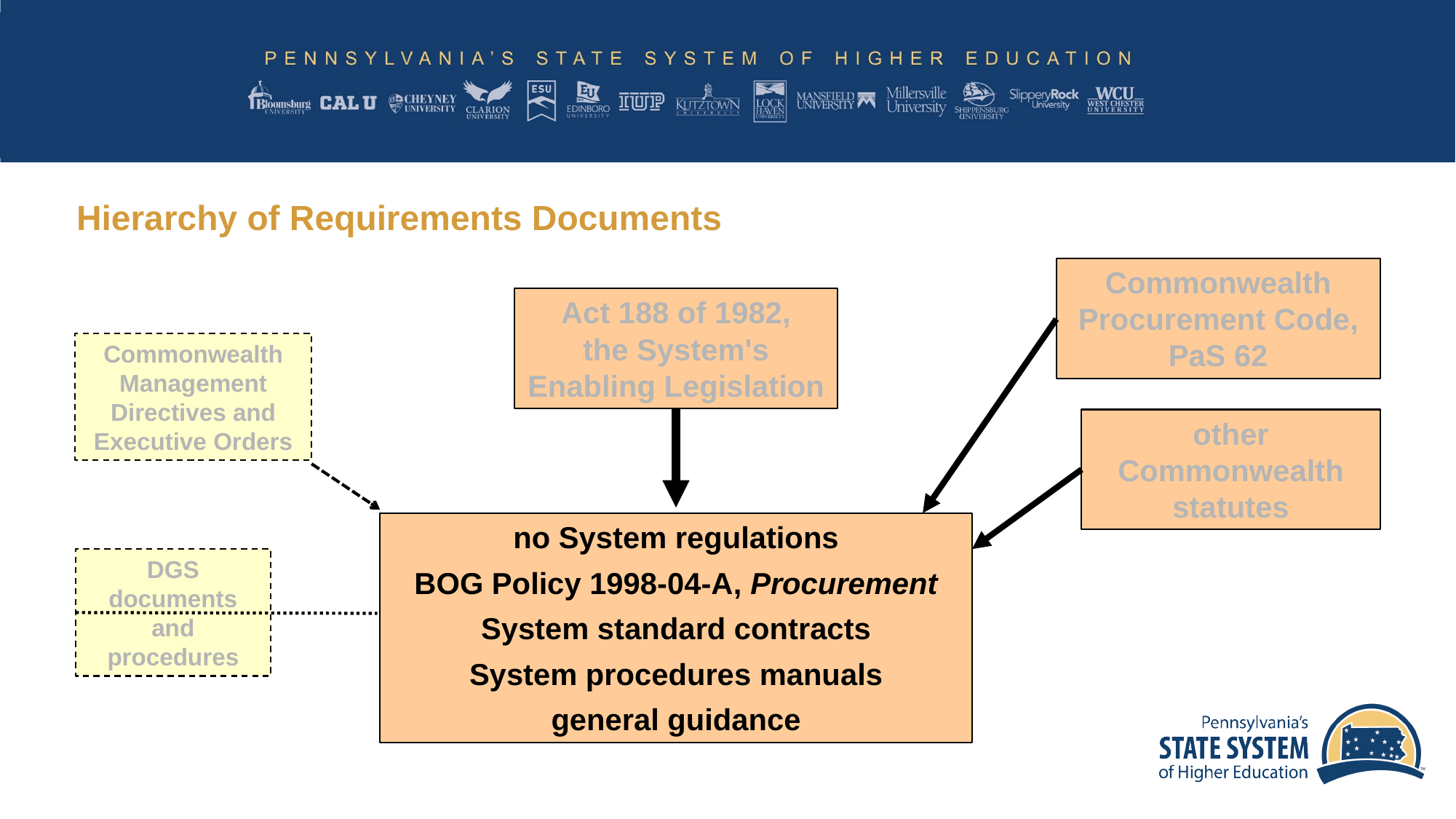

# Hierarchy of Requirements Documents
Commonwealth Procurement Code, PaS 62
Act 188 of 1982,
the System's Enabling Legislation
Commonwealth Management Directives and Executive Orders
other Commonwealth statutes
no System regulations
BOG Policy 1998-04-A, Procurement
System standard contracts
System procedures manuals
general guidance
DGS documents and procedures